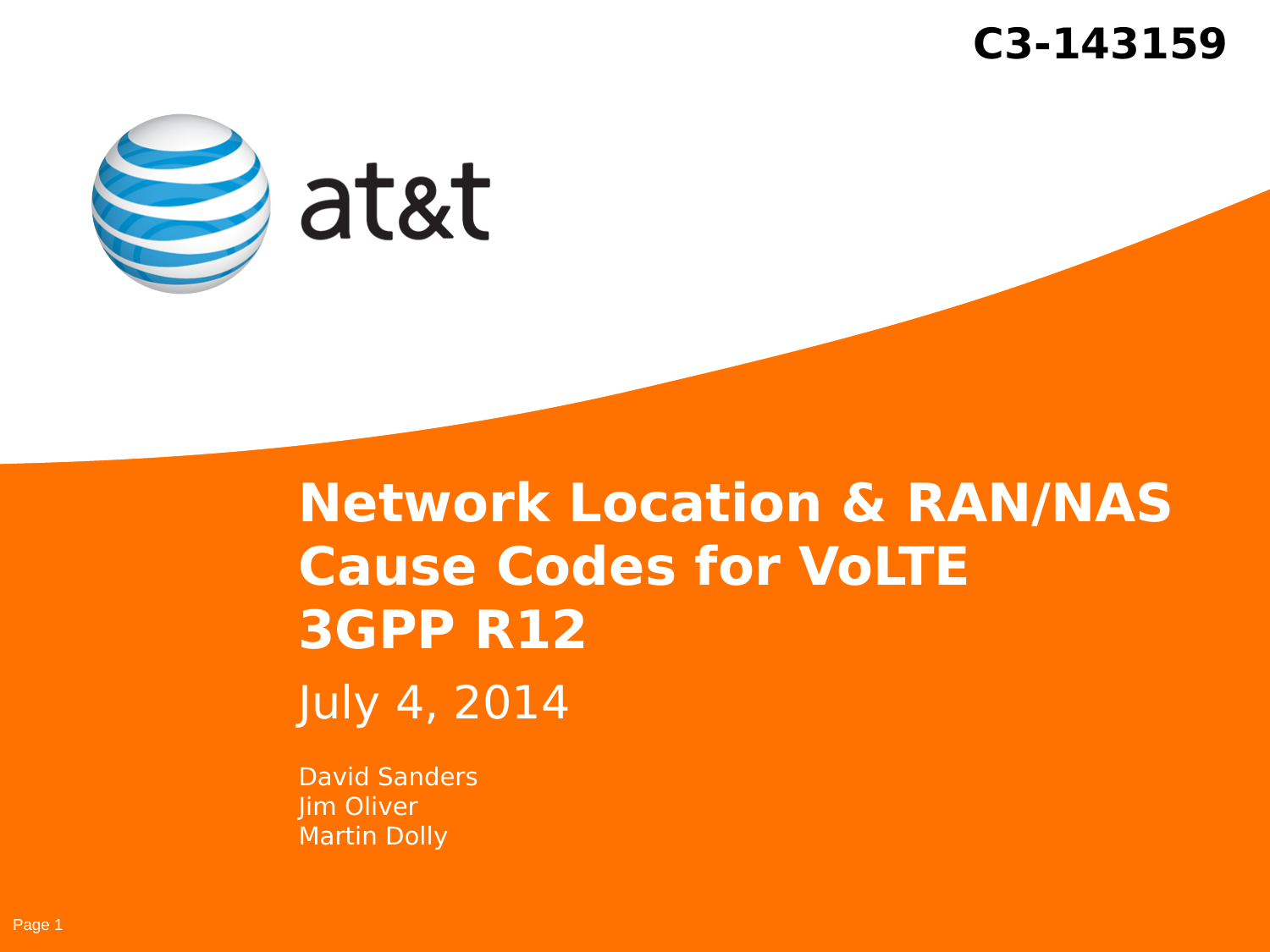

C3-143159
# Network Location & RAN/NAS Cause Codes for VoLTE 3GPP R12
July 4, 2014

David Sanders
Jim Oliver
Martin Dolly
Page 1